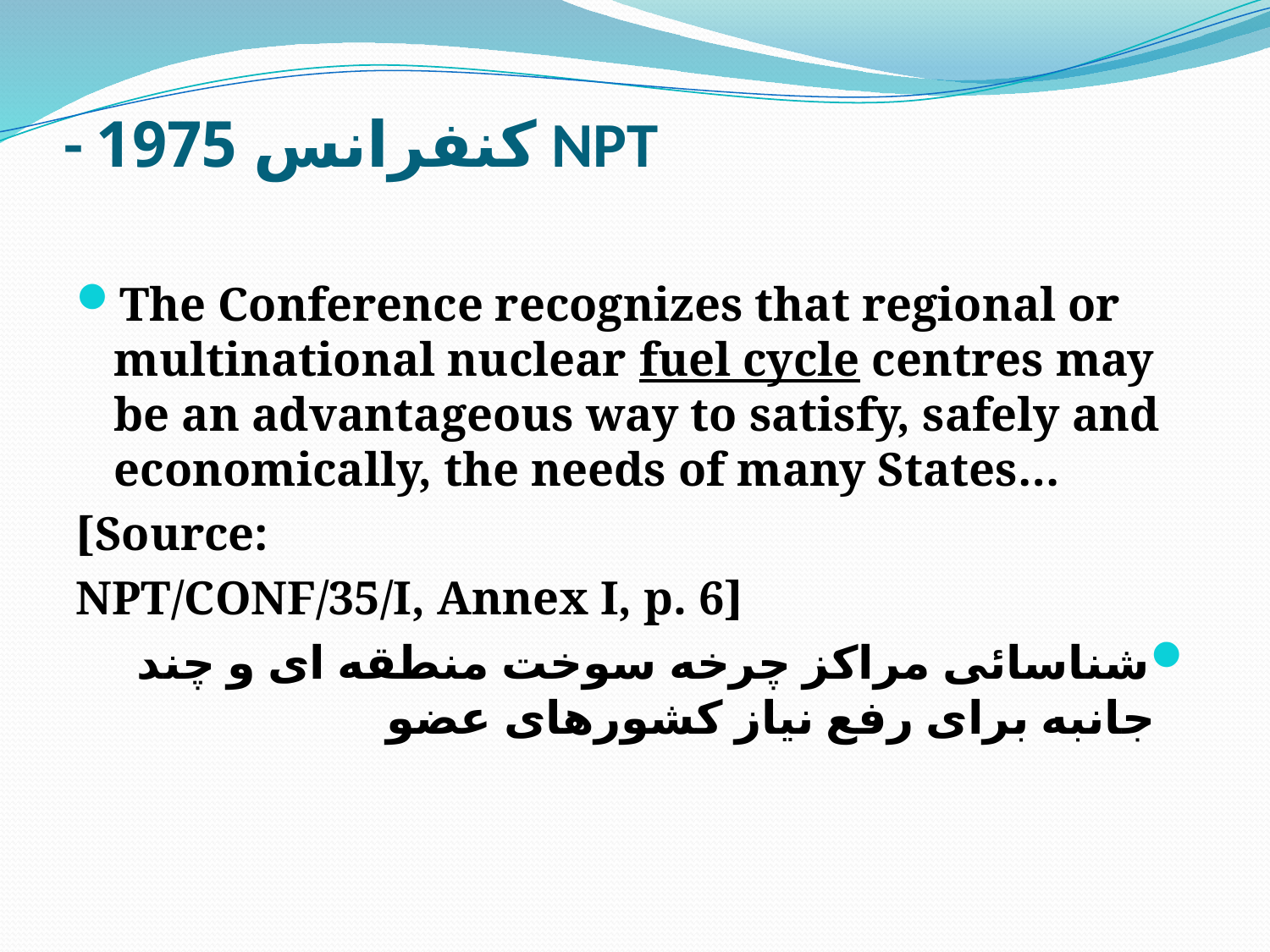

# - کنفرانس 1975 NPT
The Conference recognizes that regional or multinational nuclear fuel cycle centres may be an advantageous way to satisfy, safely and economically, the needs of many States…
[Source:
NPT/CONF/35/I, Annex I, p. 6]
شناسائی مراکز چرخه سوخت منطقه ای و چند جانبه برای رفع نیاز کشورهای عضو